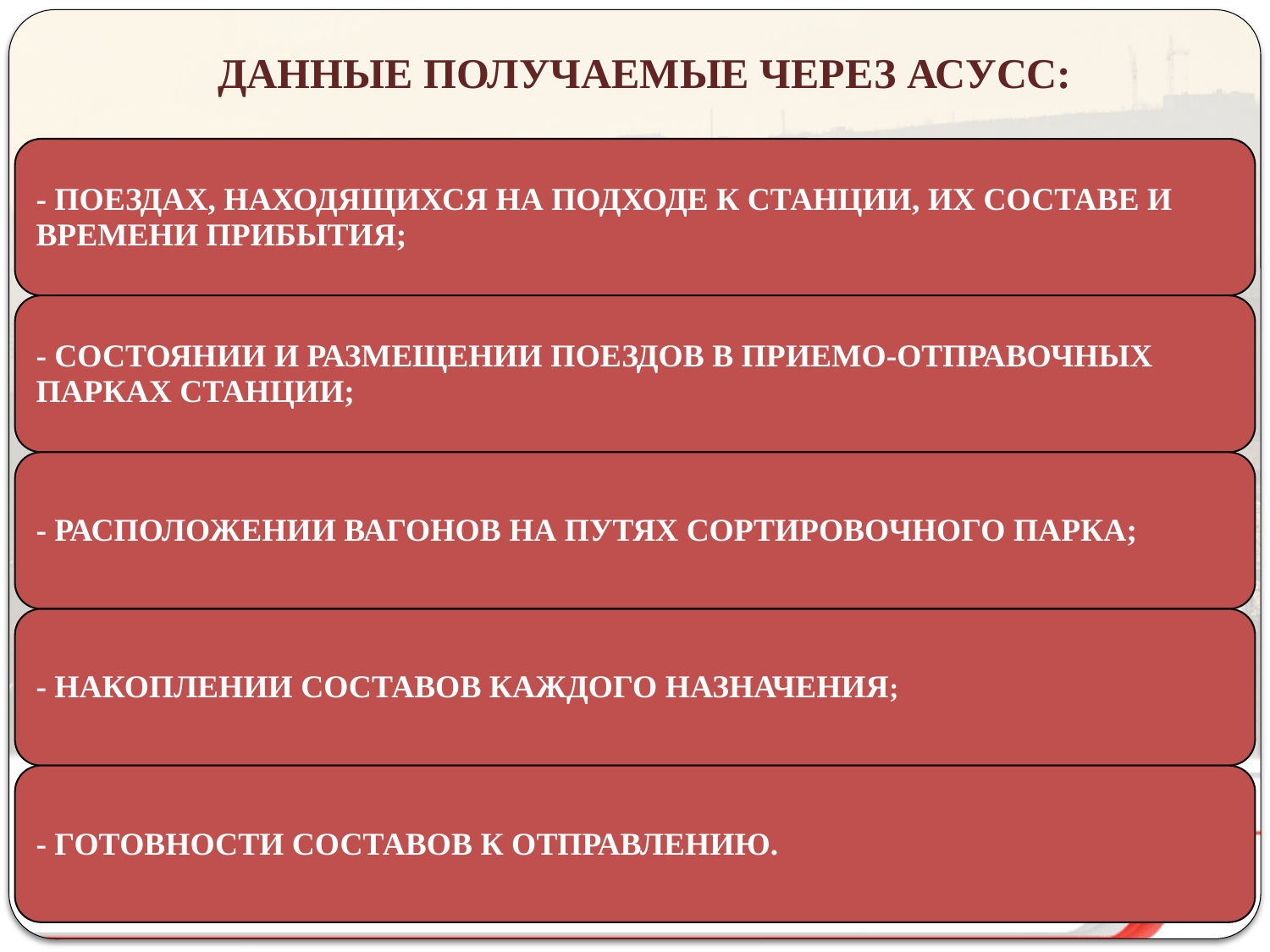

ДАННЫЕ ПОЛУЧАЕМЫЕ ЧЕРЕЗ АСУСС:
- ПОЕЗДАХ, НАХОДЯЩИХСЯ НА ПОДХОДЕ К СТАНЦИИ, ИХ СОСТАВЕ И ВРЕМЕНИ ПРИБЫТИЯ;
- СОСТОЯНИИ И РАЗМЕЩЕНИИ ПОЕЗДОВ В ПРИЕМО-ОТПРАВОЧНЫХ ПАРКАХ СТАНЦИИ;
- РАСПОЛОЖЕНИИ ВАГОНОВ НА ПУТЯХ СОРТИРОВОЧНОГО ПАРКА;
- НАКОПЛЕНИИ СОСТАВОВ КАЖДОГО НАЗНАЧЕНИЯ;
- ГОТОВНОСТИ СОСТАВОВ К ОТПРАВЛЕНИЮ.